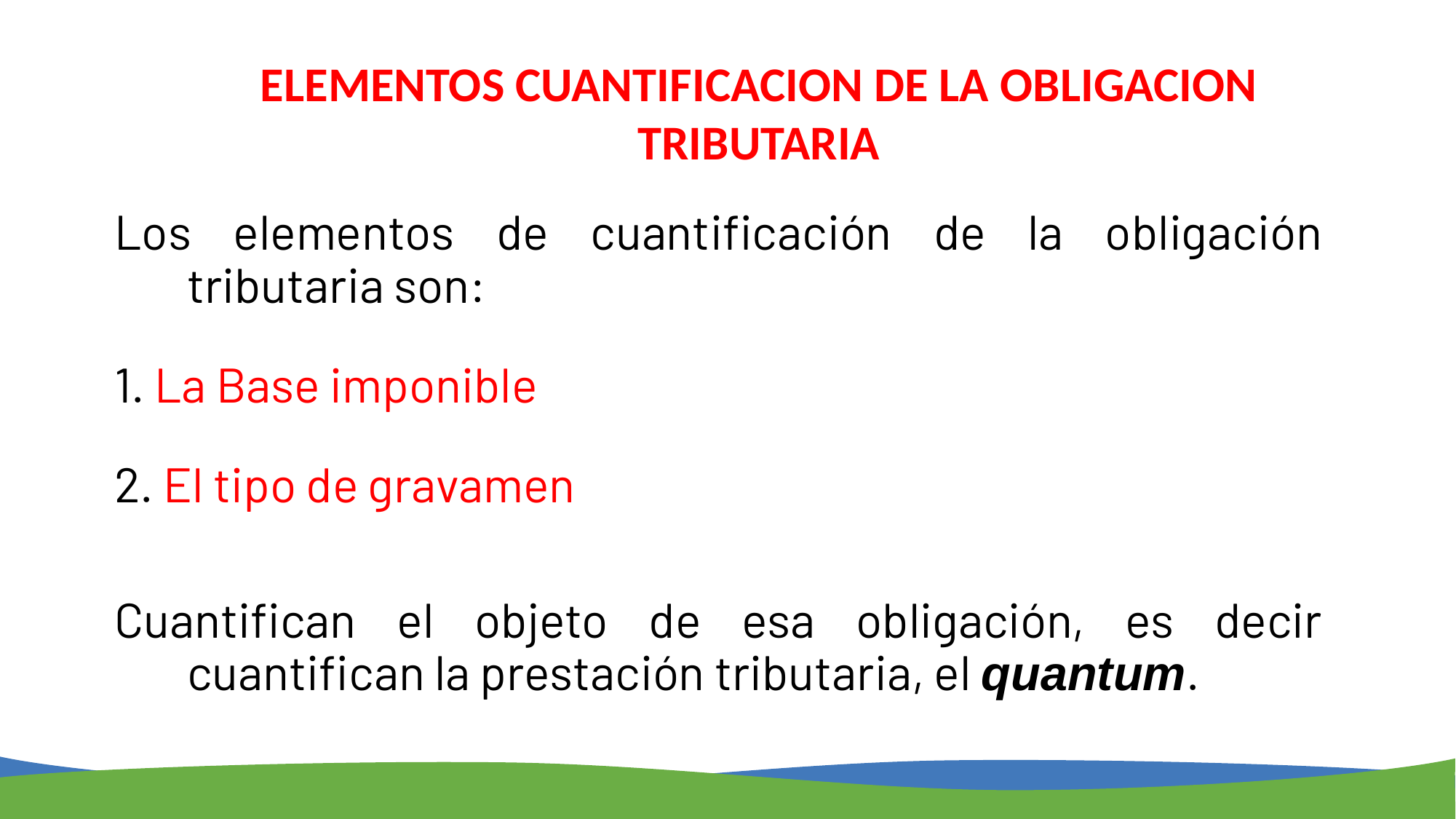

ELEMENTOS CUANTIFICACION DE LA OBLIGACION TRIBUTARIA
Los elementos de cuantificación de la obligación tributaria son:

1. La Base imponible

2. El tipo de gravamen

Cuantifican el objeto de esa obligación, es decir cuantifican la prestación tributaria, el quantum.